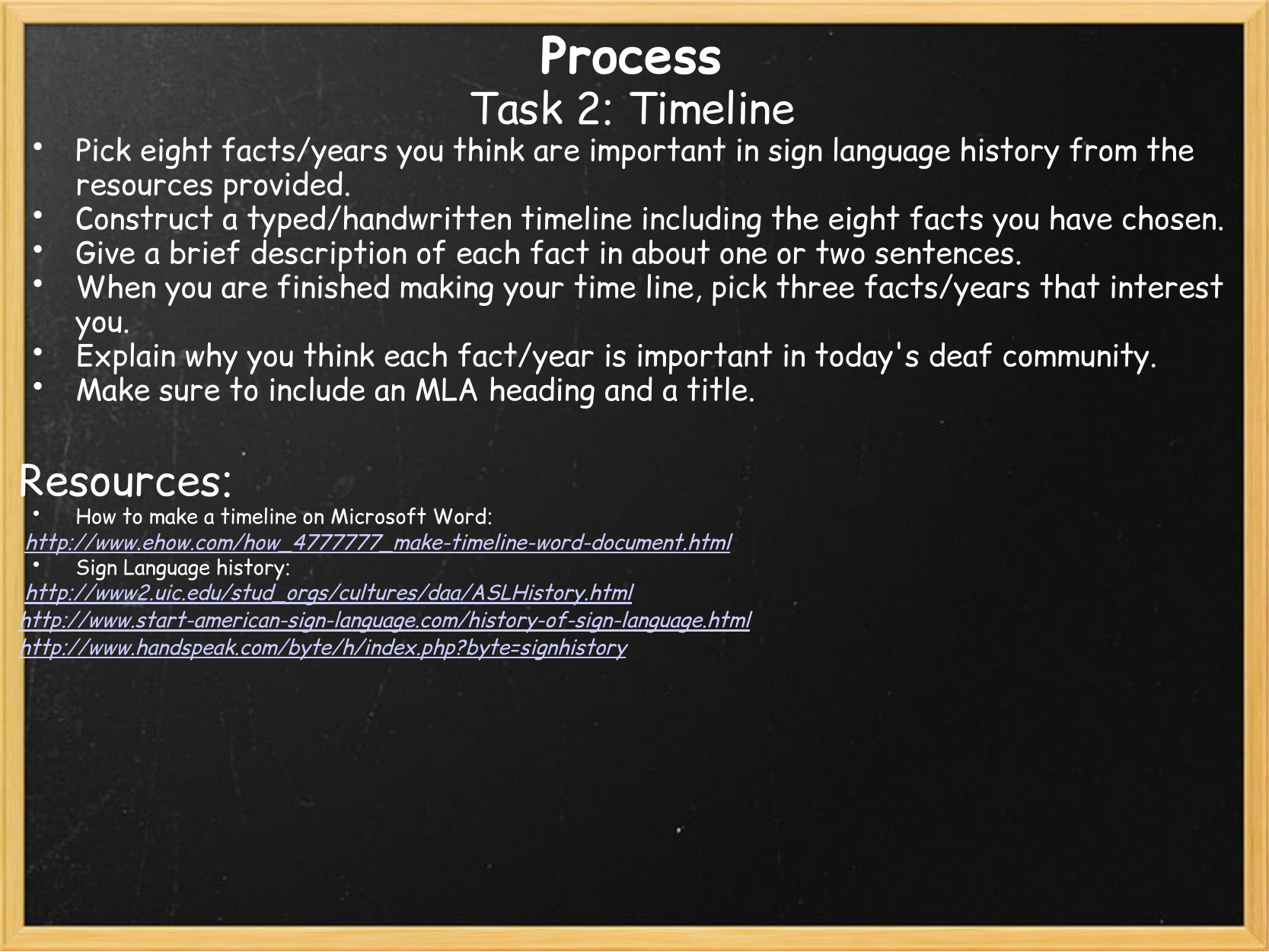

Process
Task 2: Timeline
Pick eight facts/years you think are important in sign language history from the resources provided.
Construct a typed/handwritten timeline including the eight facts you have chosen.
Give a brief description of each fact in about one or two sentences.
When you are finished making your time line, pick three facts/years that interest you.
Explain why you think each fact/year is important in today's deaf community.
Make sure to include an MLA heading and a title.

Resources:
How to make a timeline on Microsoft Word:
 http://www.ehow.com/how_4777777_make-timeline-word-document.html
Sign Language history:
 http://www2.uic.edu/stud_orgs/cultures/daa/ASLHistory.html 
http://www.start-american-sign-language.com/history-of-sign-language.html
http://www.handspeak.com/byte/h/index.php?byte=signhistory